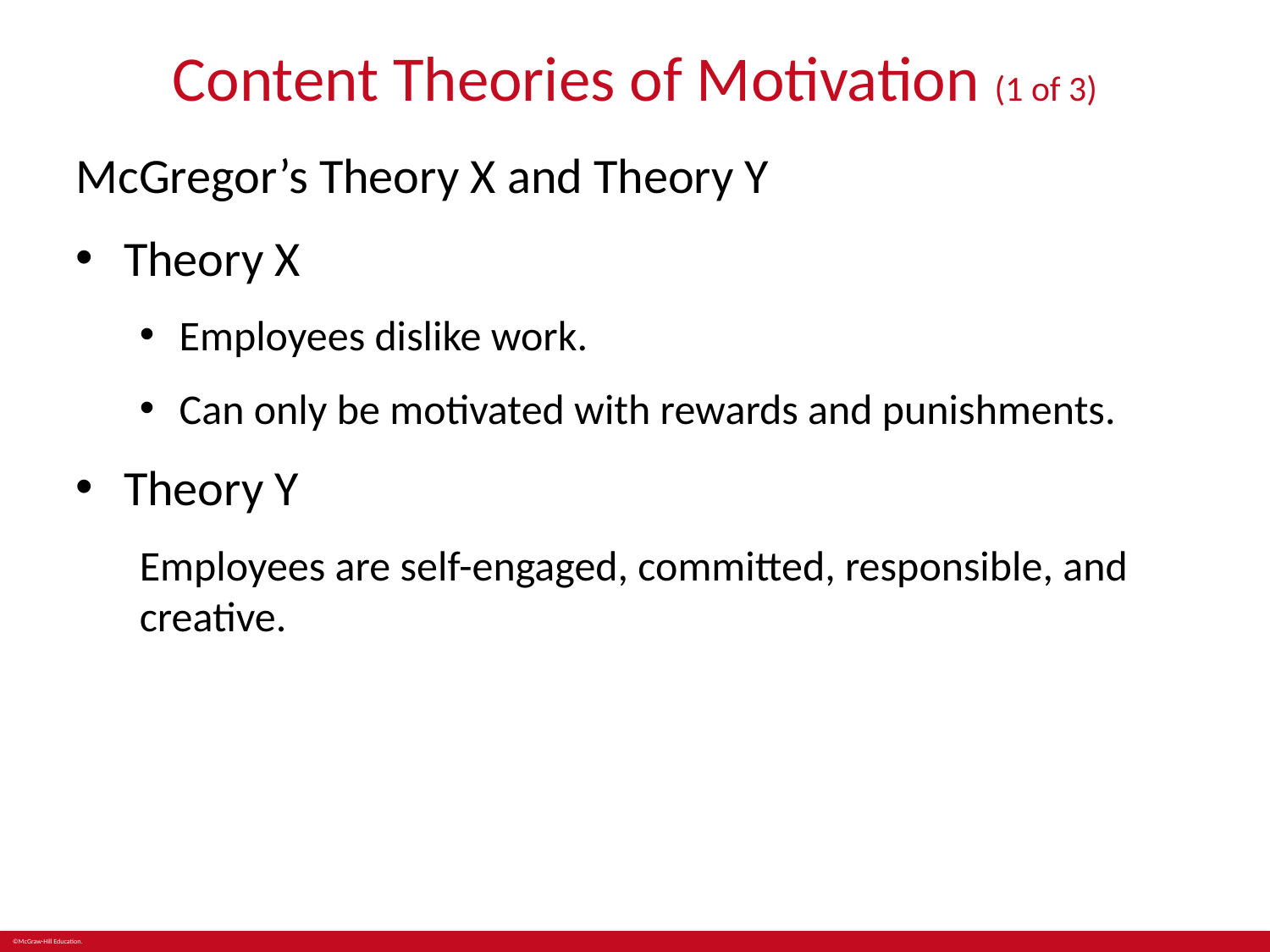

# Content Theories of Motivation (1 of 3)
McGregor’s Theory X and Theory Y
Theory X
Employees dislike work.
Can only be motivated with rewards and punishments.
Theory Y
Employees are self-engaged, committed, responsible, and creative.